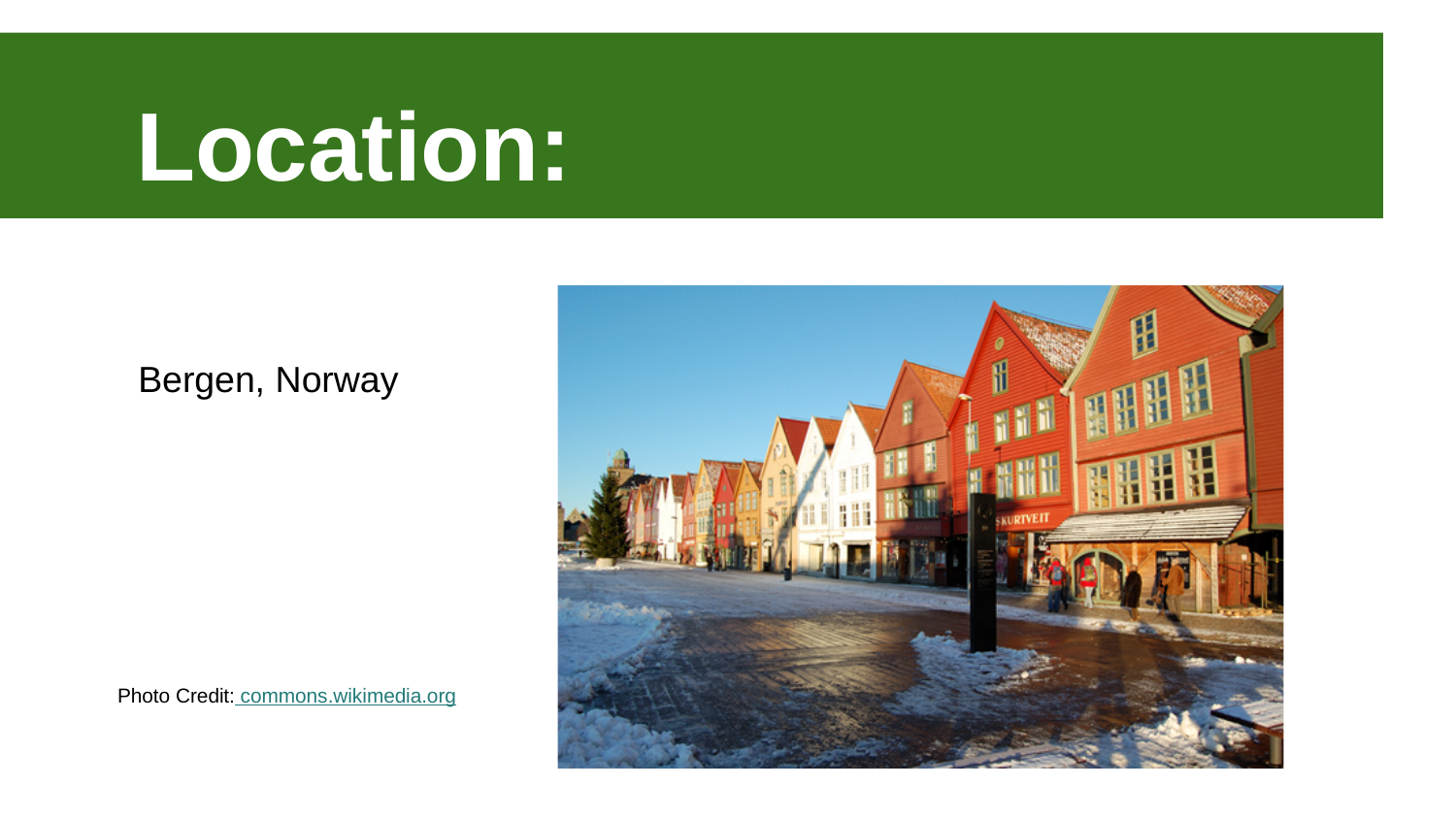

# Location:

  Bergen, Norway

Photo Credit: commons.wikimedia.org